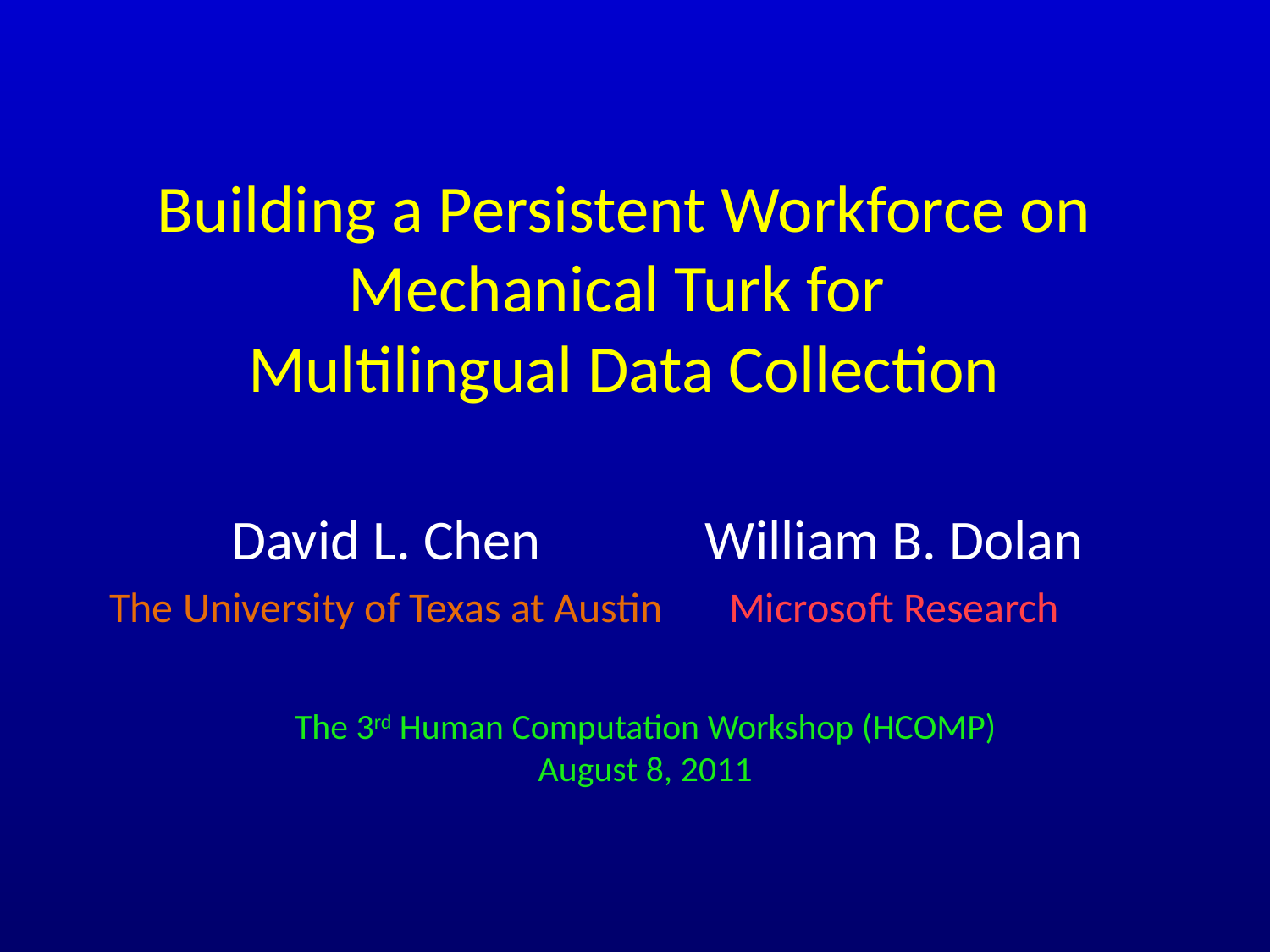

# Building a Persistent Workforce on Mechanical Turk for Multilingual Data Collection
David L. Chen
The University of Texas at Austin

William B. Dolan
Microsoft Research

The 3rd Human Computation Workshop (HCOMP)
August 8, 2011